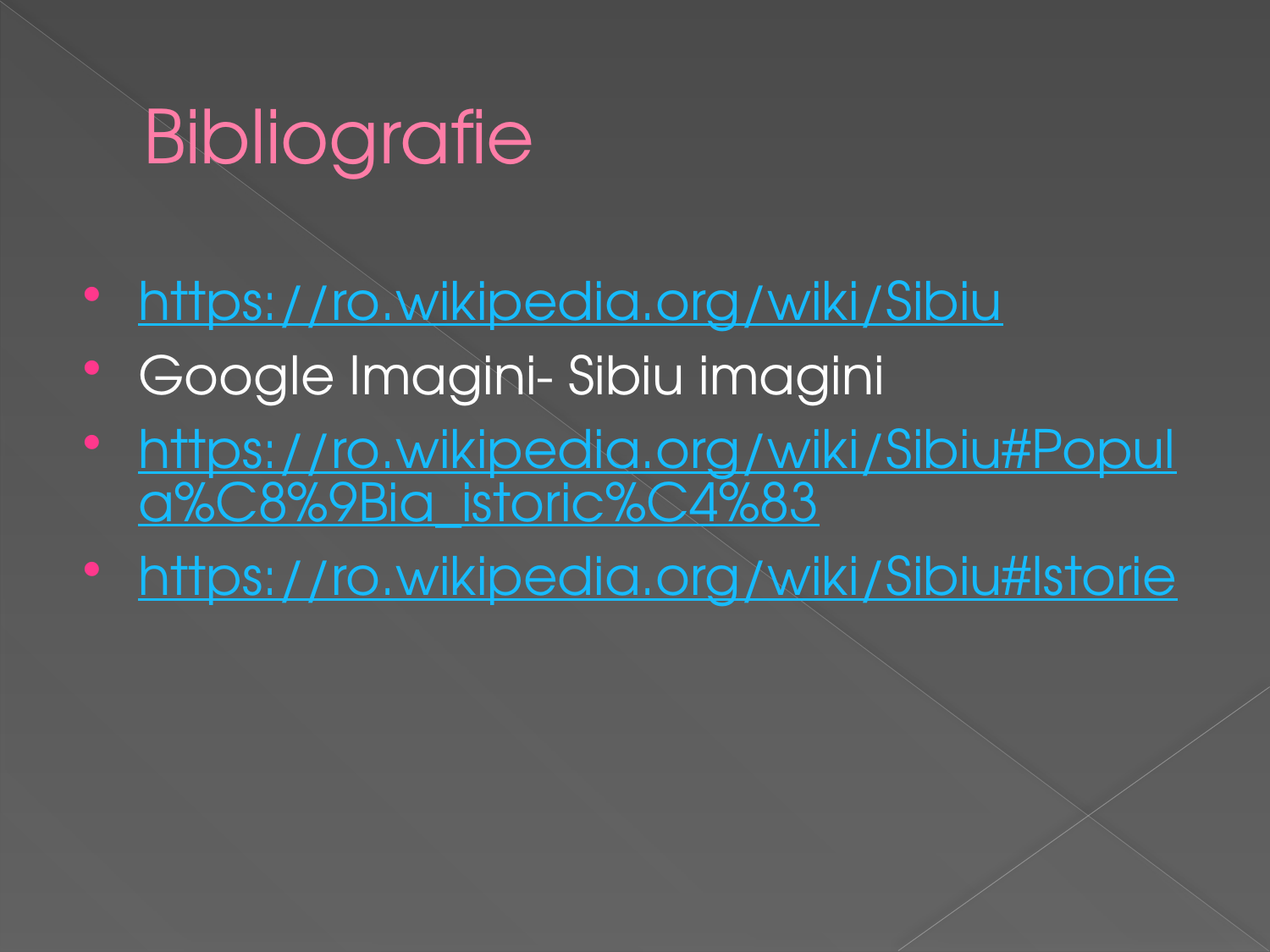

# Bibliografie
https://ro.wikipedia.org/wiki/Sibiu
Google Imagini- Sibiu imagini
https://ro.wikipedia.org/wiki/Sibiu#Popula%C8%9Bia_istoric%C4%83
https://ro.wikipedia.org/wiki/Sibiu#Istorie